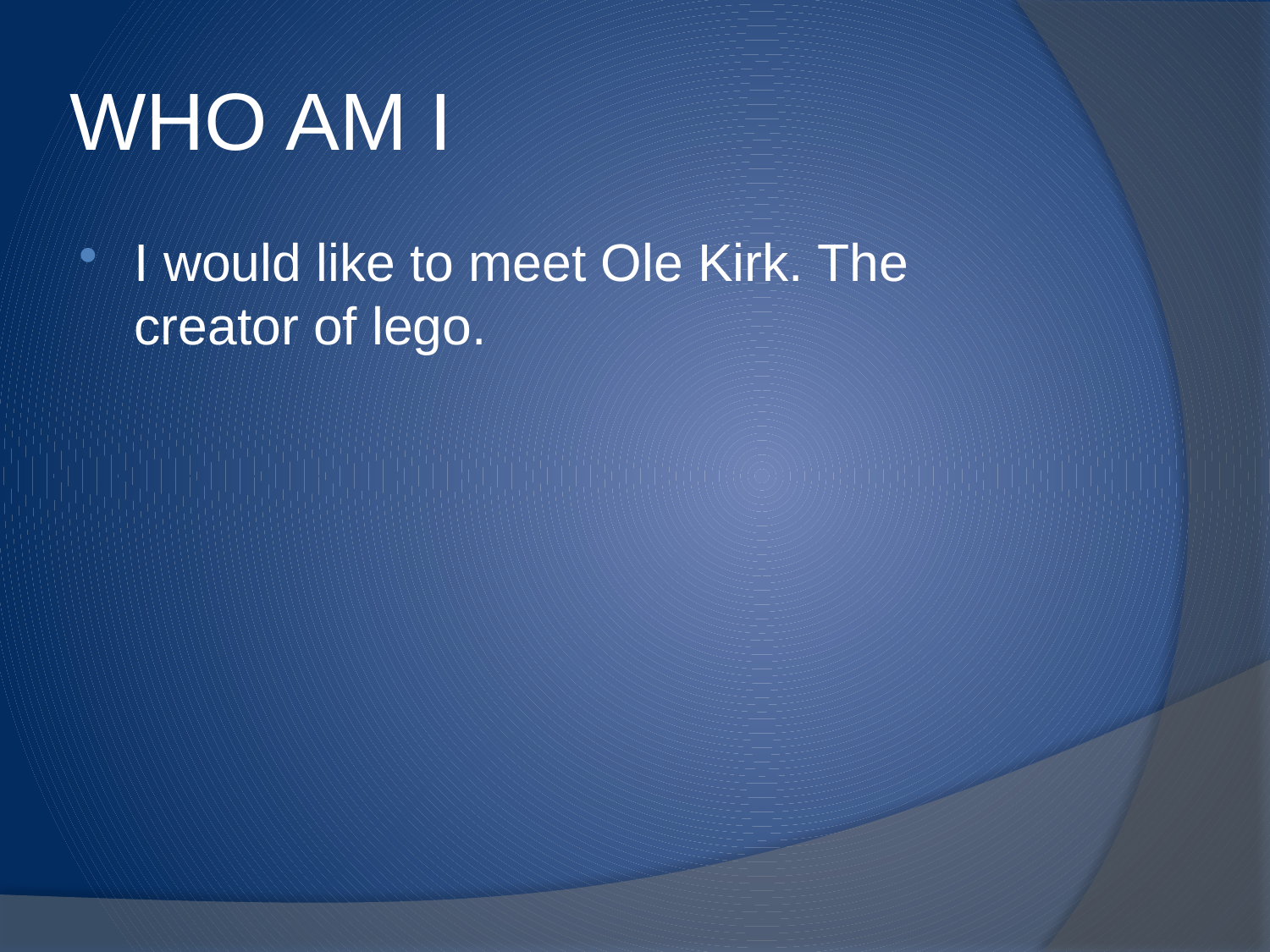

# WHO AM I
I would like to meet Ole Kirk. The creator of lego.